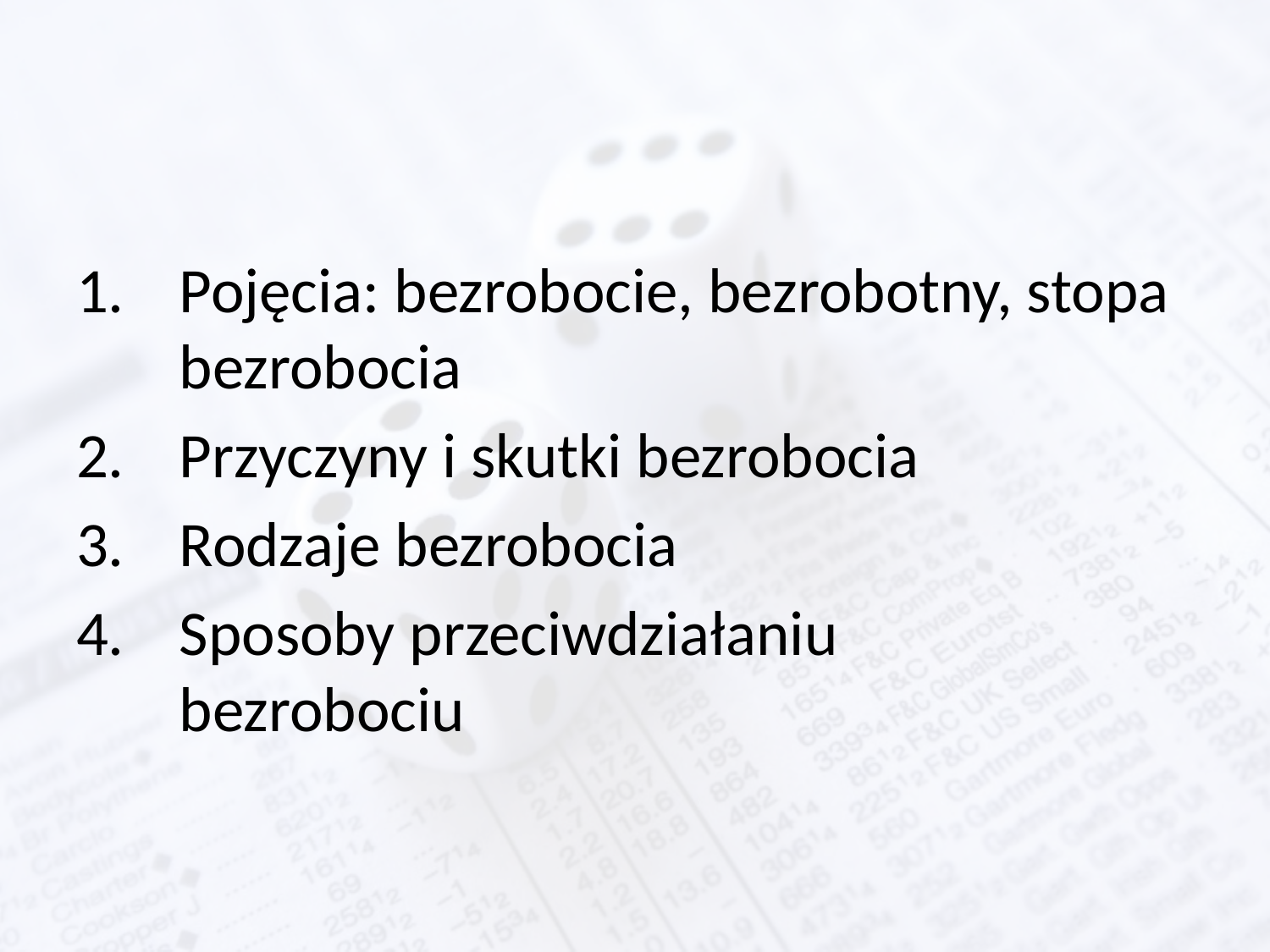

#
Pojęcia: bezrobocie, bezrobotny, stopa bezrobocia
Przyczyny i skutki bezrobocia
Rodzaje bezrobocia
Sposoby przeciwdziałaniu
bezrobociu